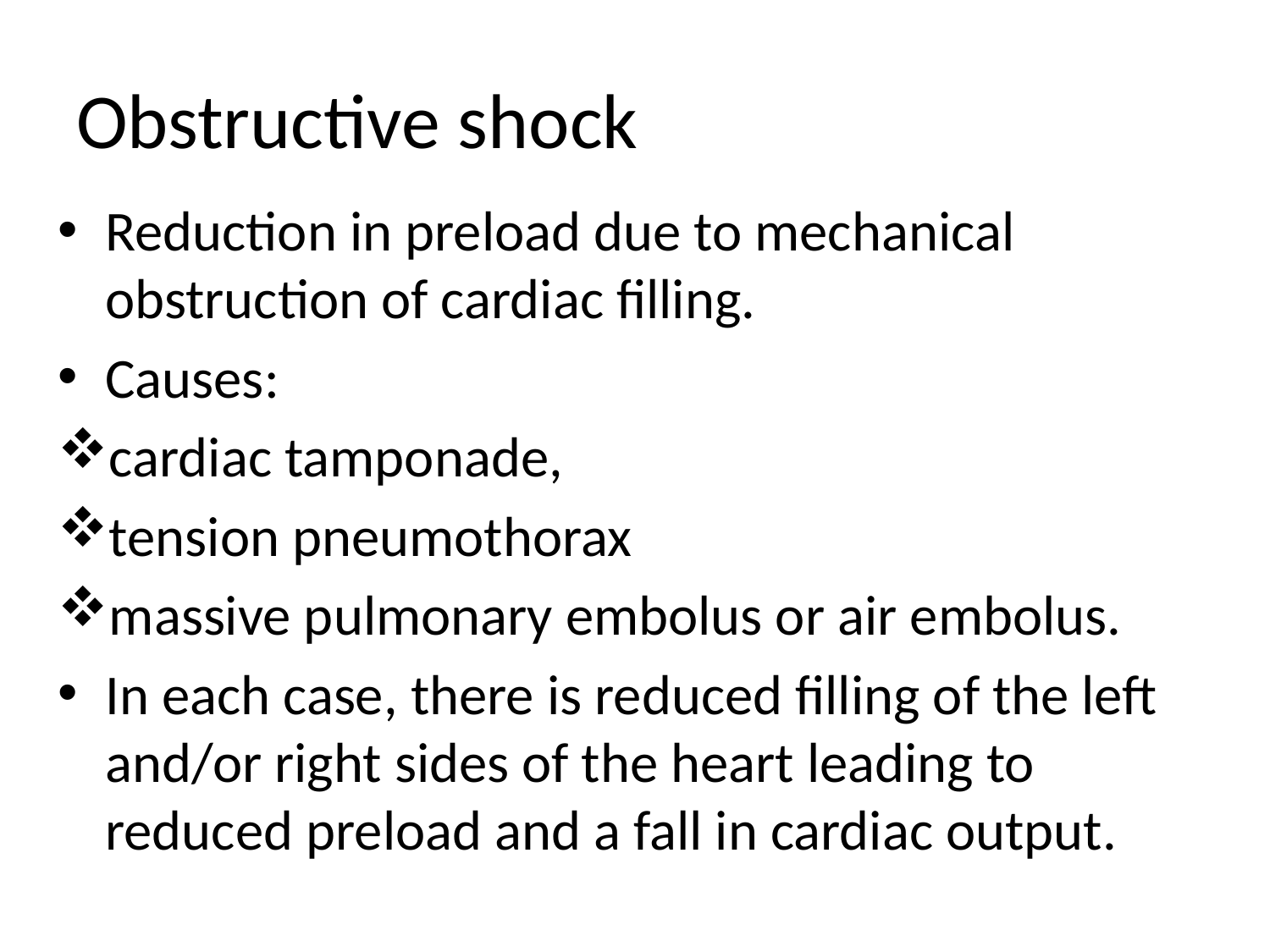

# Obstructive shock
Reduction in preload due to mechanical obstruction of cardiac filling.
Causes:
cardiac tamponade,
tension pneumothorax
massive pulmonary embolus or air embolus.
In each case, there is reduced filling of the left and/or right sides of the heart leading to reduced preload and a fall in cardiac output.